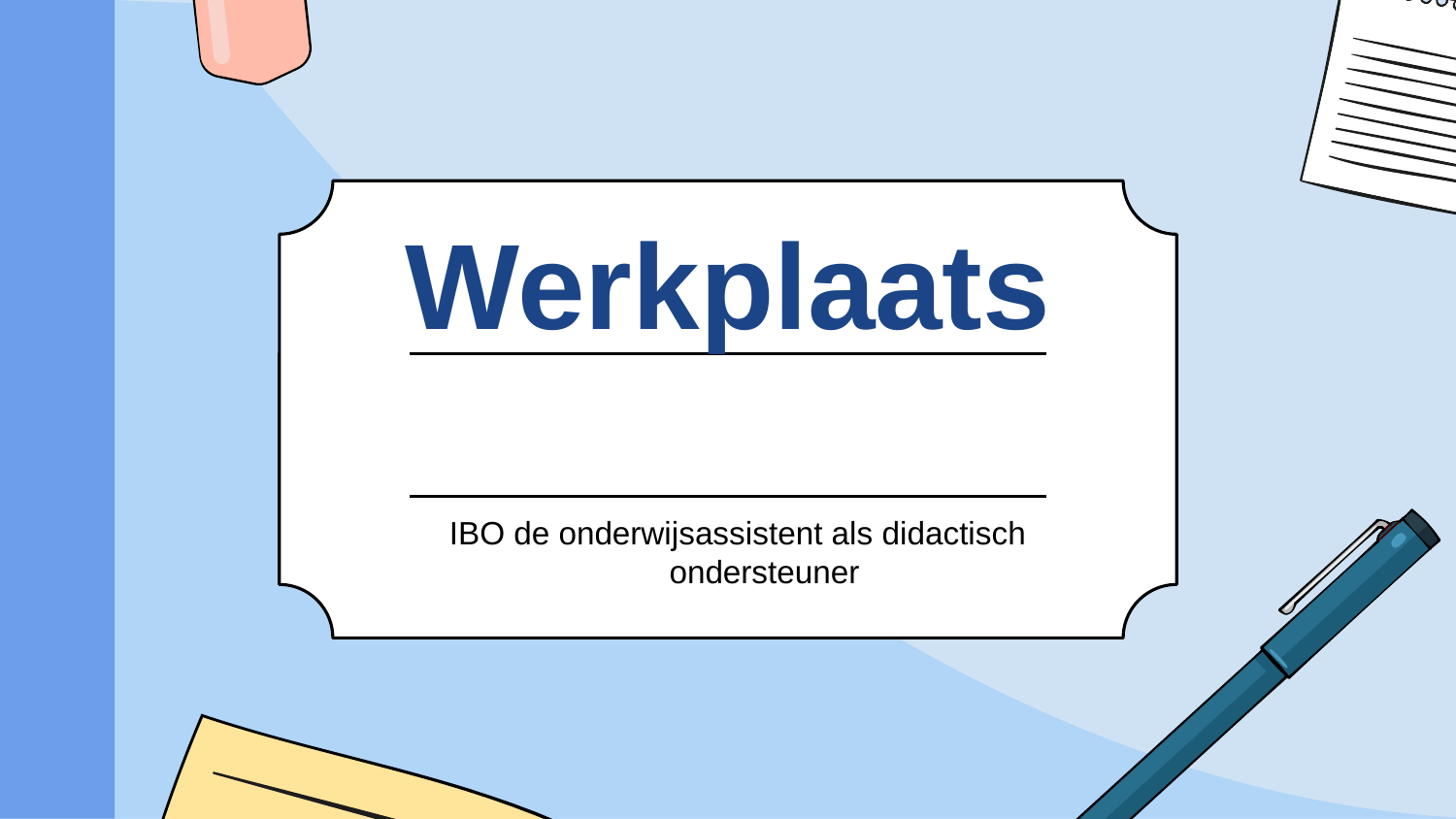

# Werkplaats
IBO de onderwijsassistent als didactisch ondersteuner